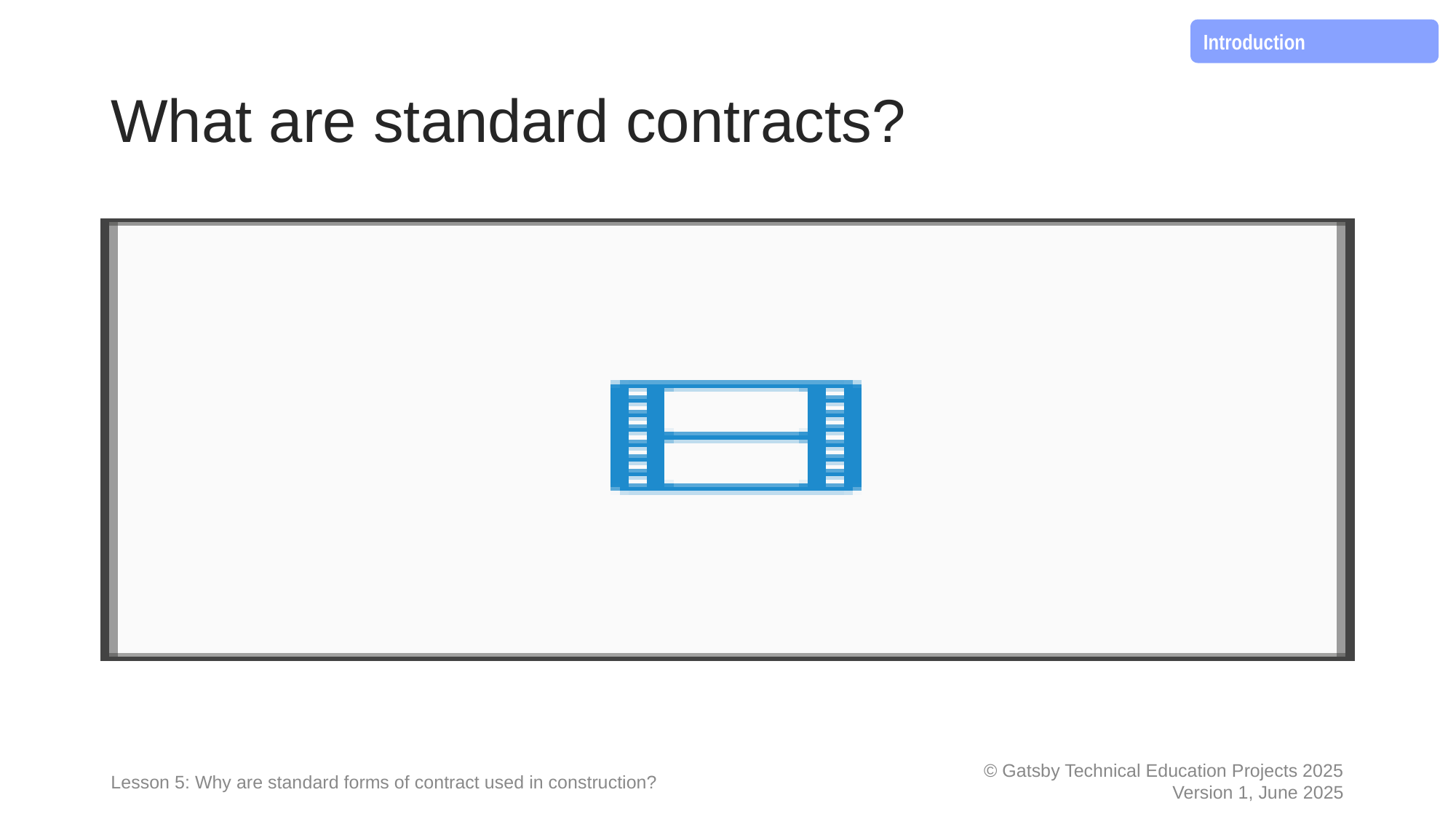

Introduction
# What are standard contracts?
Standard contracts are pre-drafted ‘off the shelf’ legal agreements commonly used in the construction industry.
They are provided in a well-understood format that covers the main terms and conditions necessary for a project.
These contracts are created by industry professionals.
They help define and standardise roles, responsibilities and expectations for everyone involved in a construction project.
Lesson 5: Why are standard forms of contract used in construction?